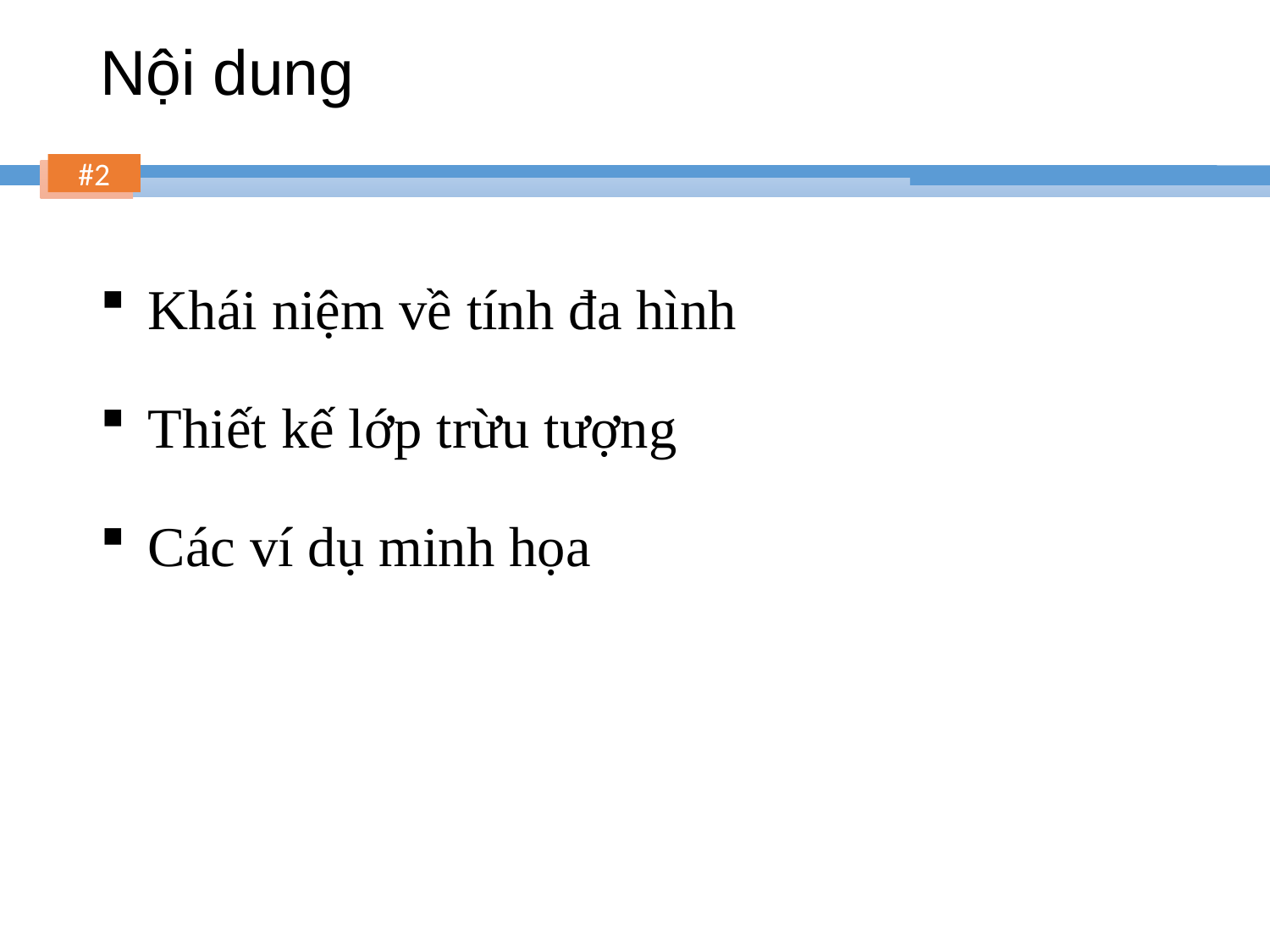

# Nội dung
Khái niệm về tính đa hình
Thiết kế lớp trừu tượng
Các ví dụ minh họa